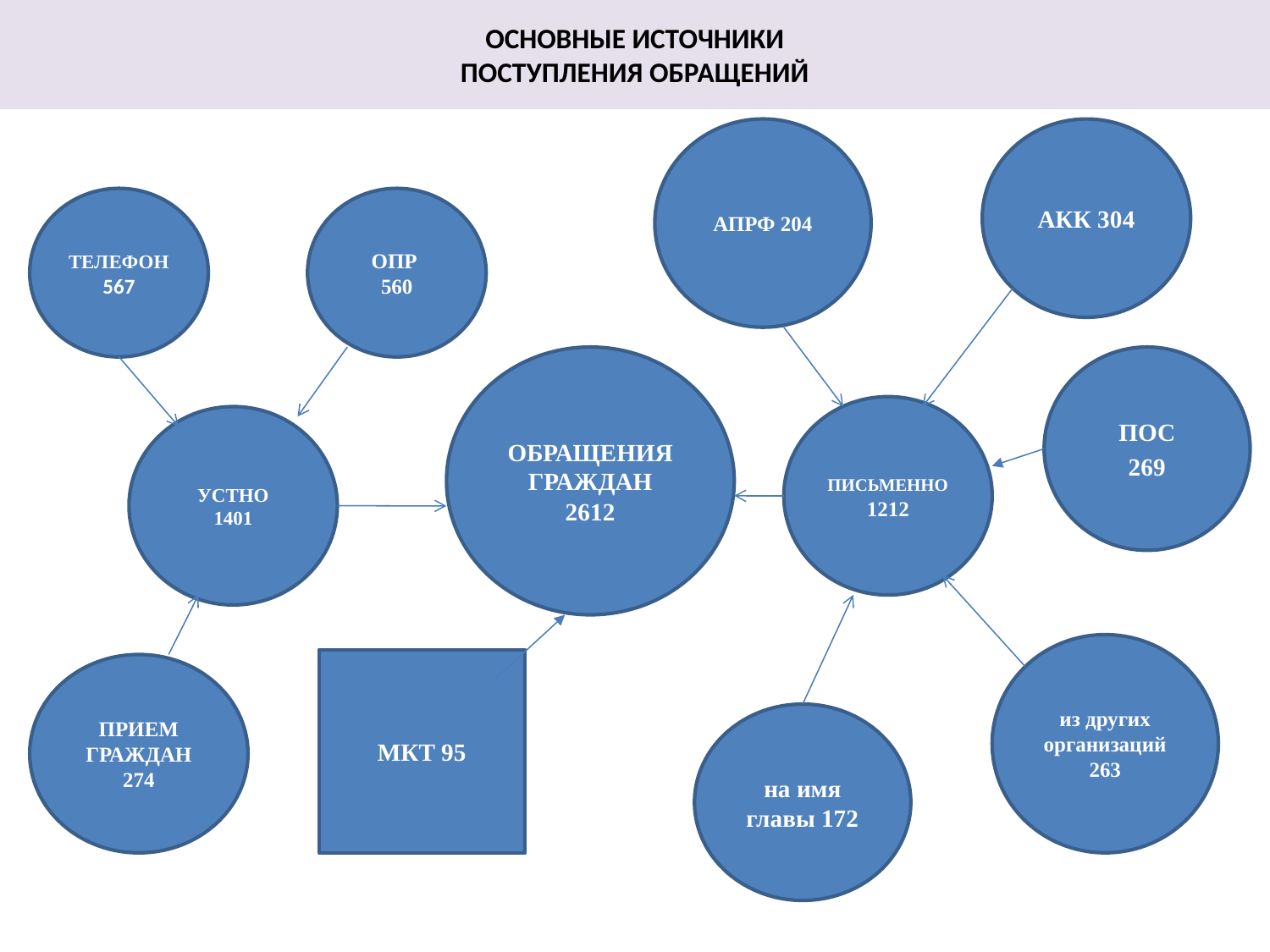

# ОСНОВНЫЕ ИСТОЧНИКИ ПОСТУПЛЕНИЯ ОБРАЩЕНИЙ
АПРФ 204
АКК 304
ТЕЛЕФОН 567
ОПР
560
ОБРАЩЕНИЯ ГРАЖДАН 2612
ПОС
269
ПИСЬМЕННО 1212
УСТНО
1401
из других организаций 263
МКТ 95
ПРИЕМ ГРАЖДАН 274
на имя главы 172